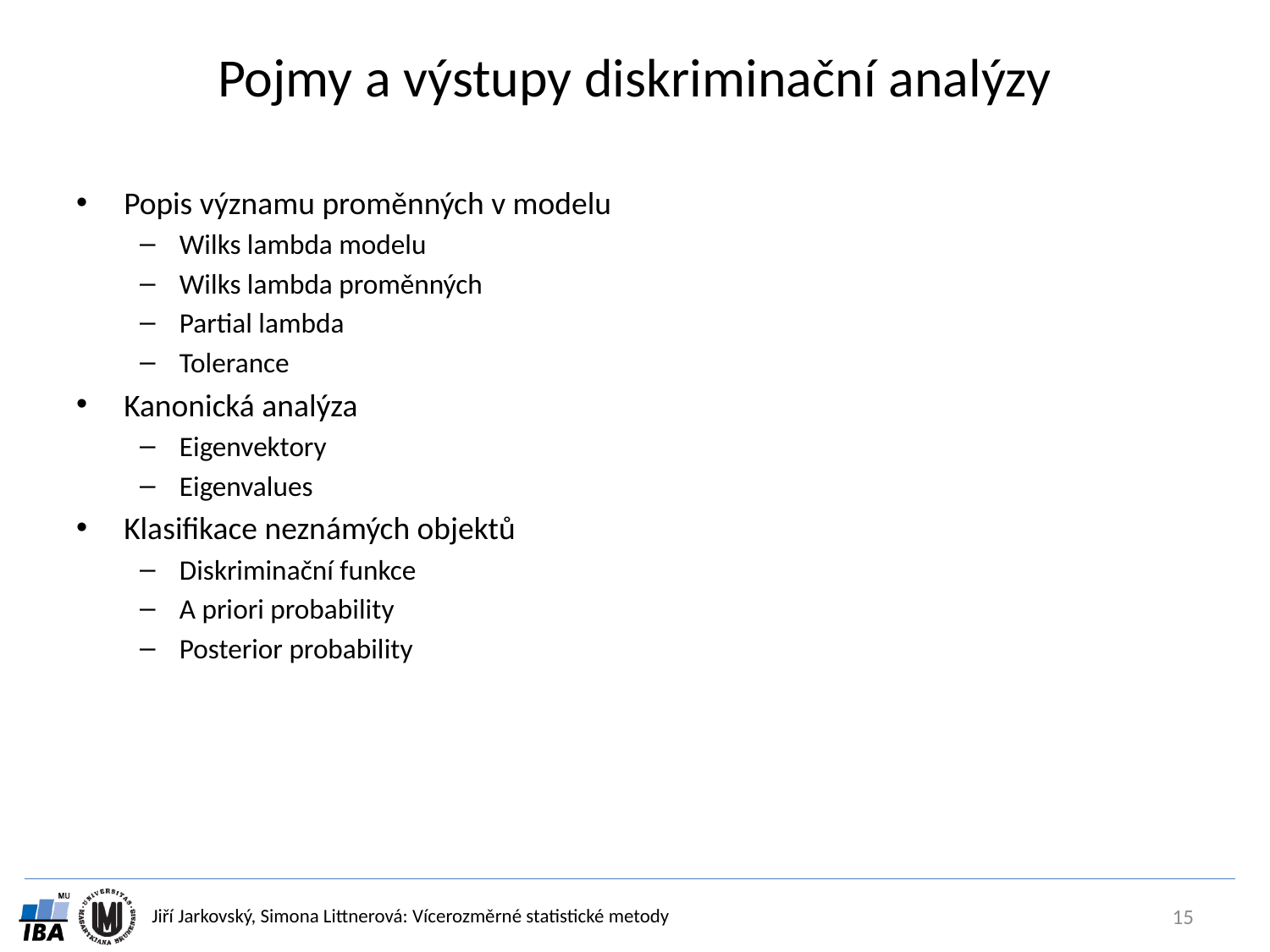

# Pojmy a výstupy diskriminační analýzy
Popis významu proměnných v modelu
Wilks lambda modelu
Wilks lambda proměnných
Partial lambda
Tolerance
Kanonická analýza
Eigenvektory
Eigenvalues
Klasifikace neznámých objektů
Diskriminační funkce
A priori probability
Posterior probability

15